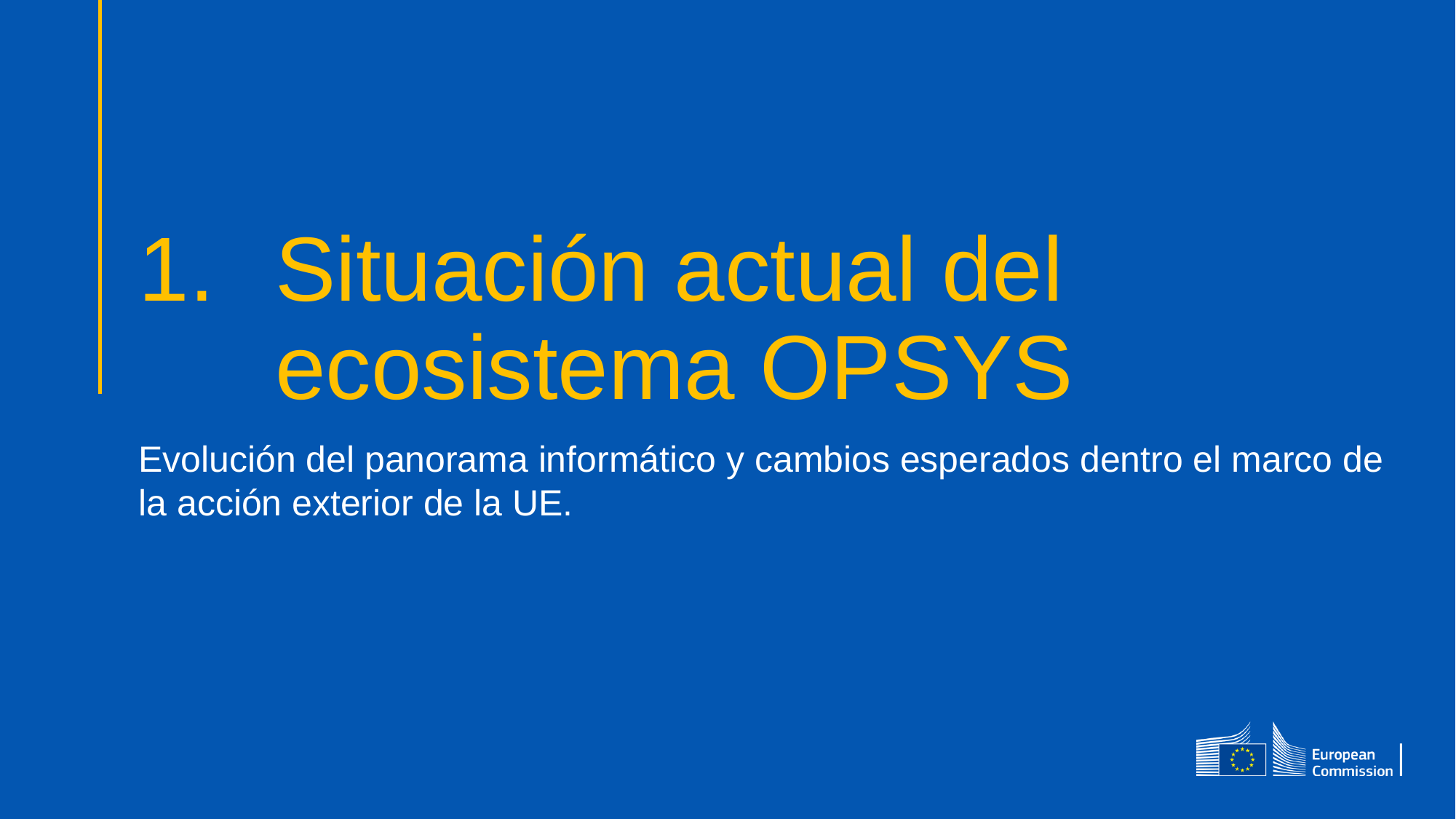

# Situación actual del ecosistema OPSYS
Evolución del panorama informático y cambios esperados dentro el marco de la acción exterior de la UE.